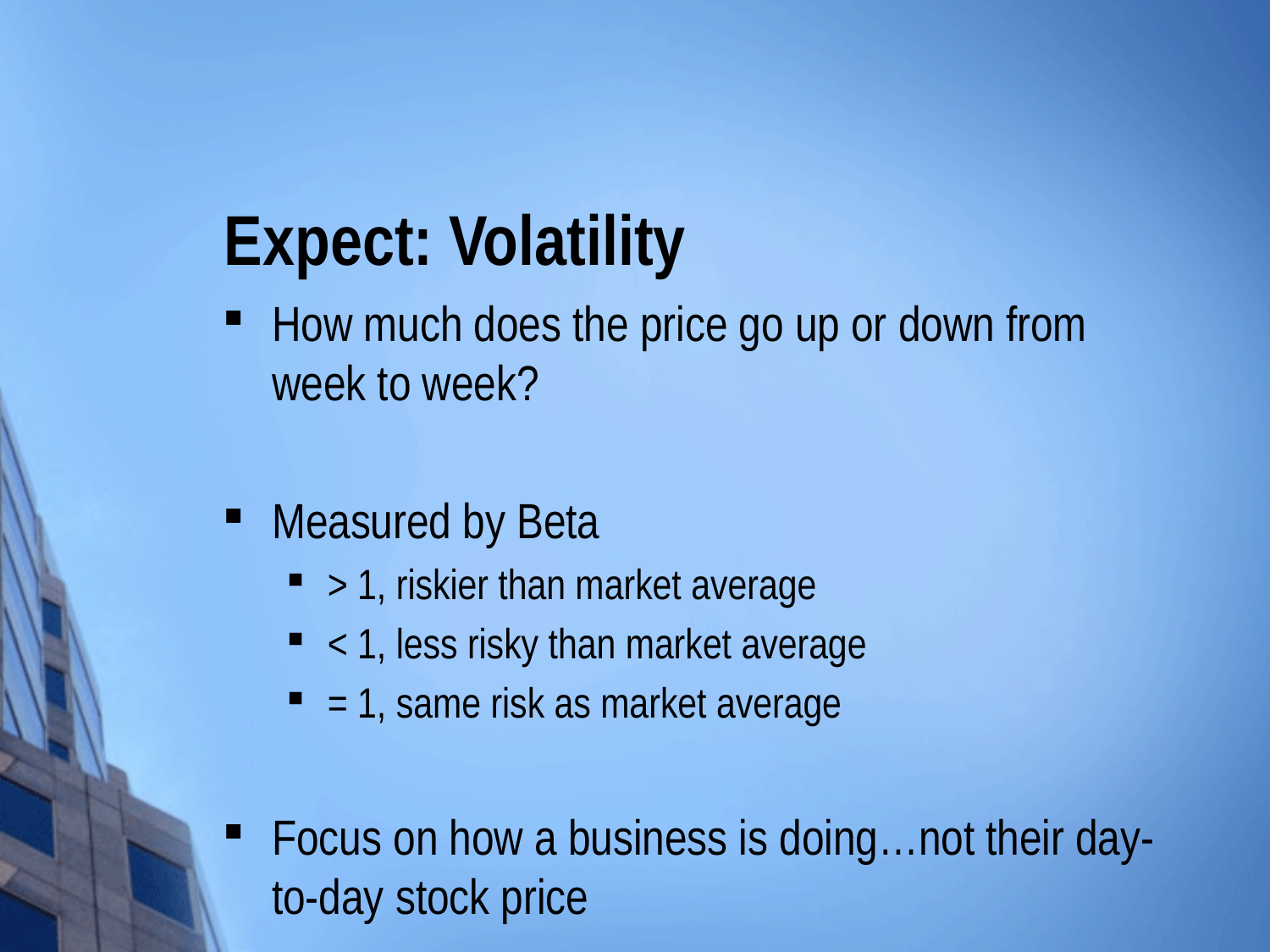

# Expect: Volatility
How much does the price go up or down from week to week?

Measured by Beta
> 1, riskier than market average
< 1, less risky than market average
= 1, same risk as market average

Focus on how a business is doing…not their day-to-day stock price